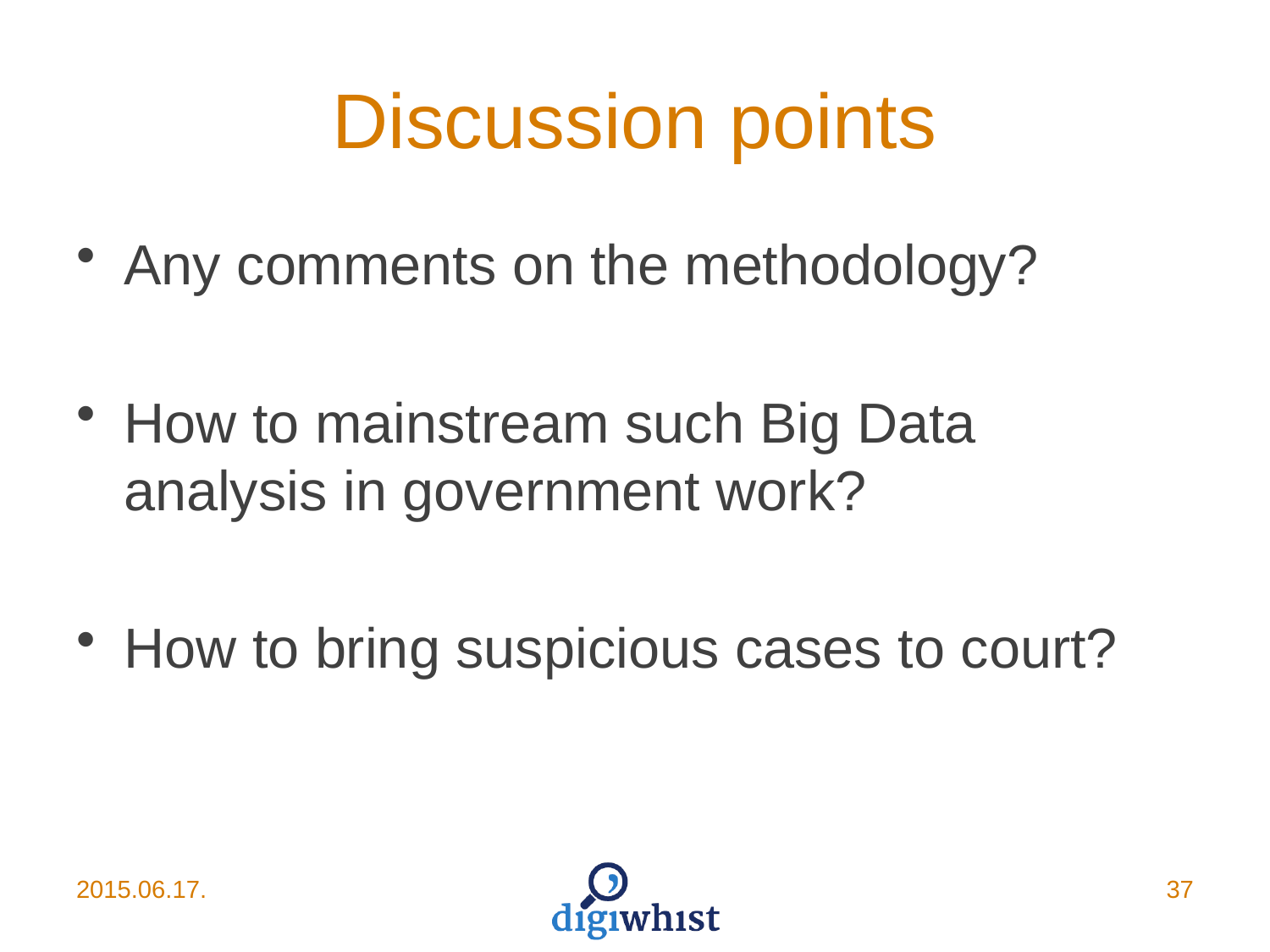

# Discussion points
Any comments on the methodology?

How to mainstream such Big Data analysis in government work?

How to bring suspicious cases to court?
2015.06.17.
37